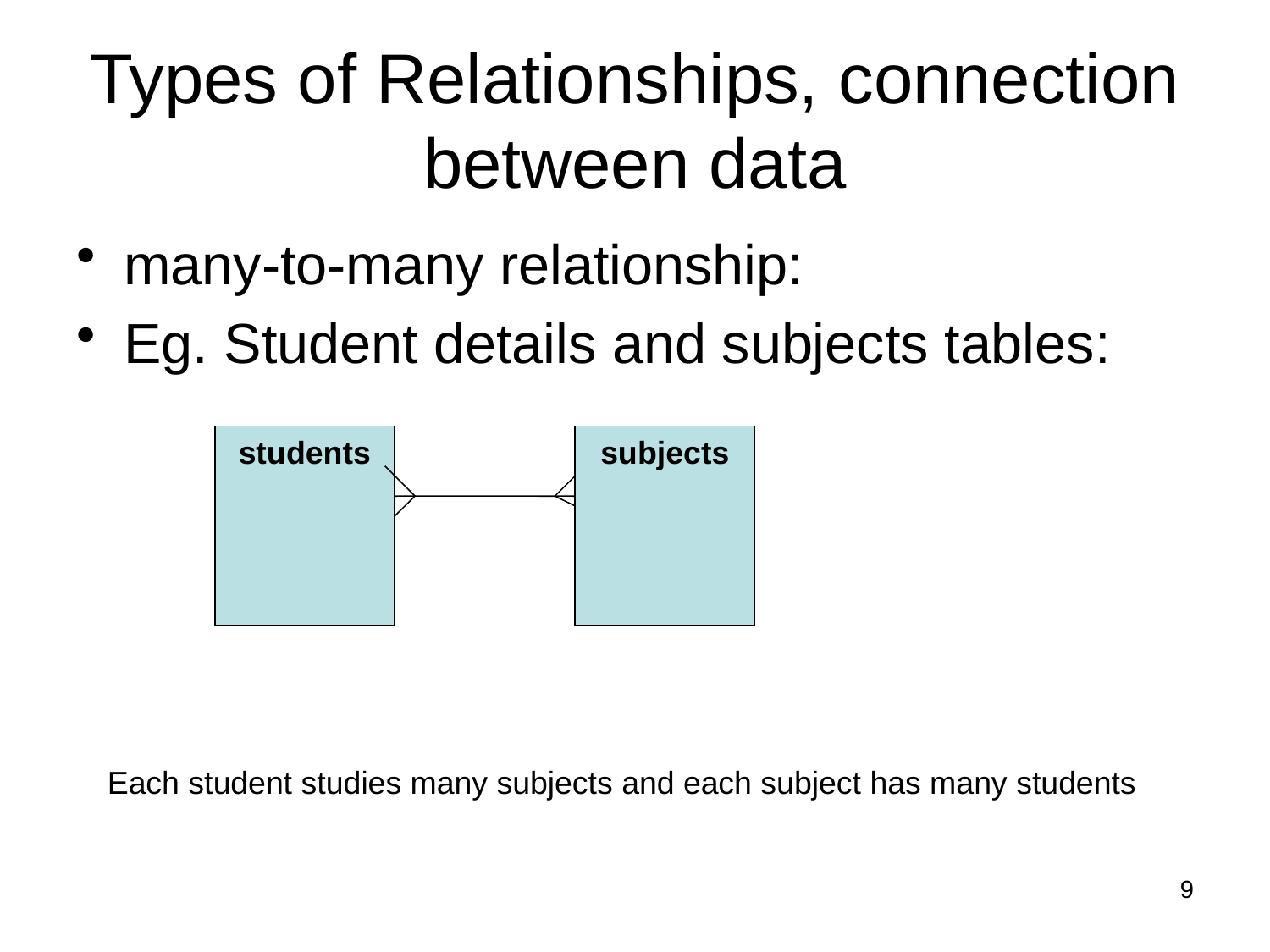

# Types of Relationships, connection between data
many-to-many relationship:
Eg. Student details and subjects tables:

students
subjects

Each student studies many subjects and each subject has many students

9